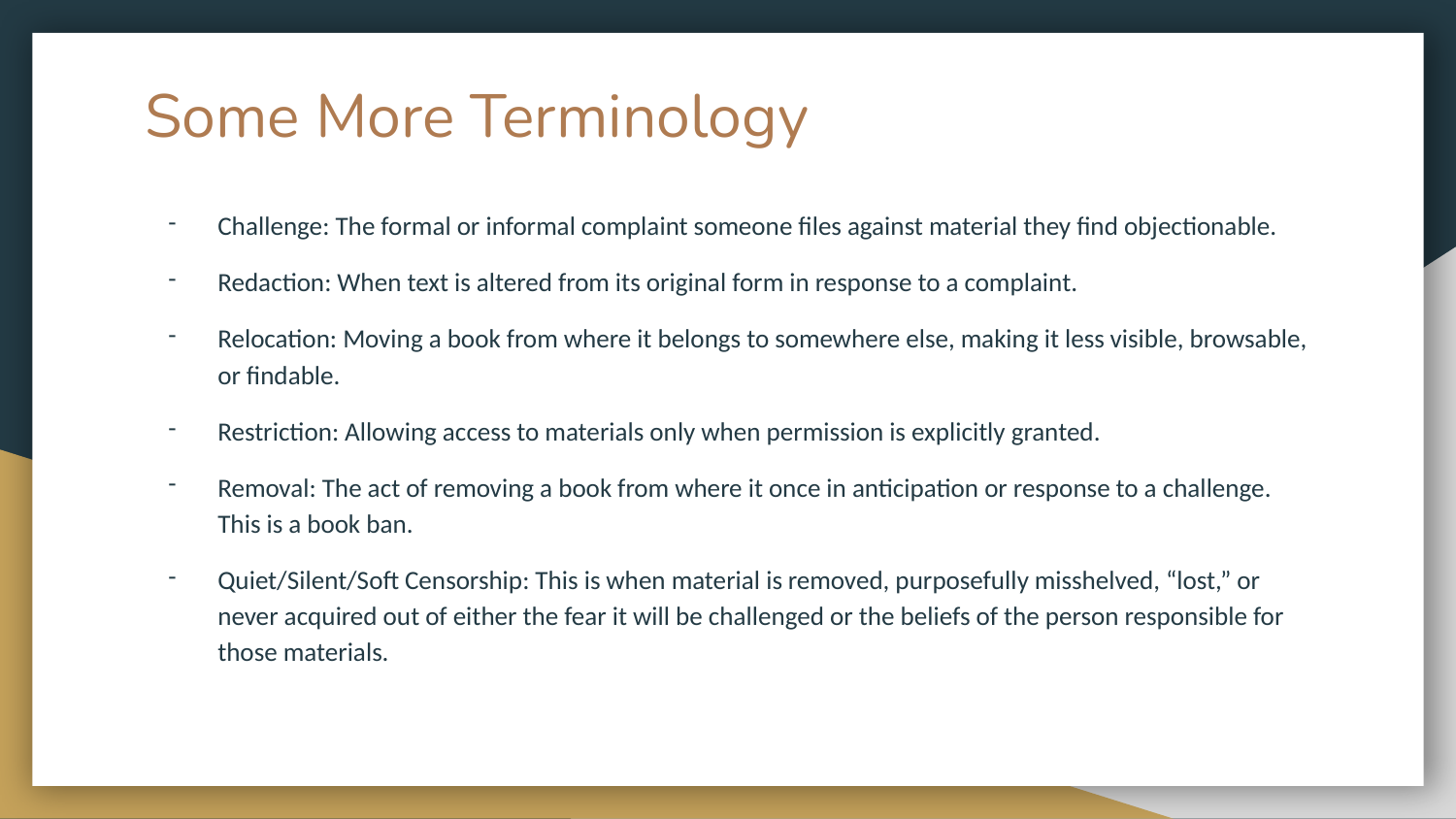

# Some More Terminology
Challenge: The formal or informal complaint someone files against material they find objectionable.
Redaction: When text is altered from its original form in response to a complaint.
Relocation: Moving a book from where it belongs to somewhere else, making it less visible, browsable, or findable.
Restriction: Allowing access to materials only when permission is explicitly granted.
Removal: The act of removing a book from where it once in anticipation or response to a challenge. This is a book ban.
Quiet/Silent/Soft Censorship: This is when material is removed, purposefully misshelved, “lost,” or never acquired out of either the fear it will be challenged or the beliefs of the person responsible for those materials.